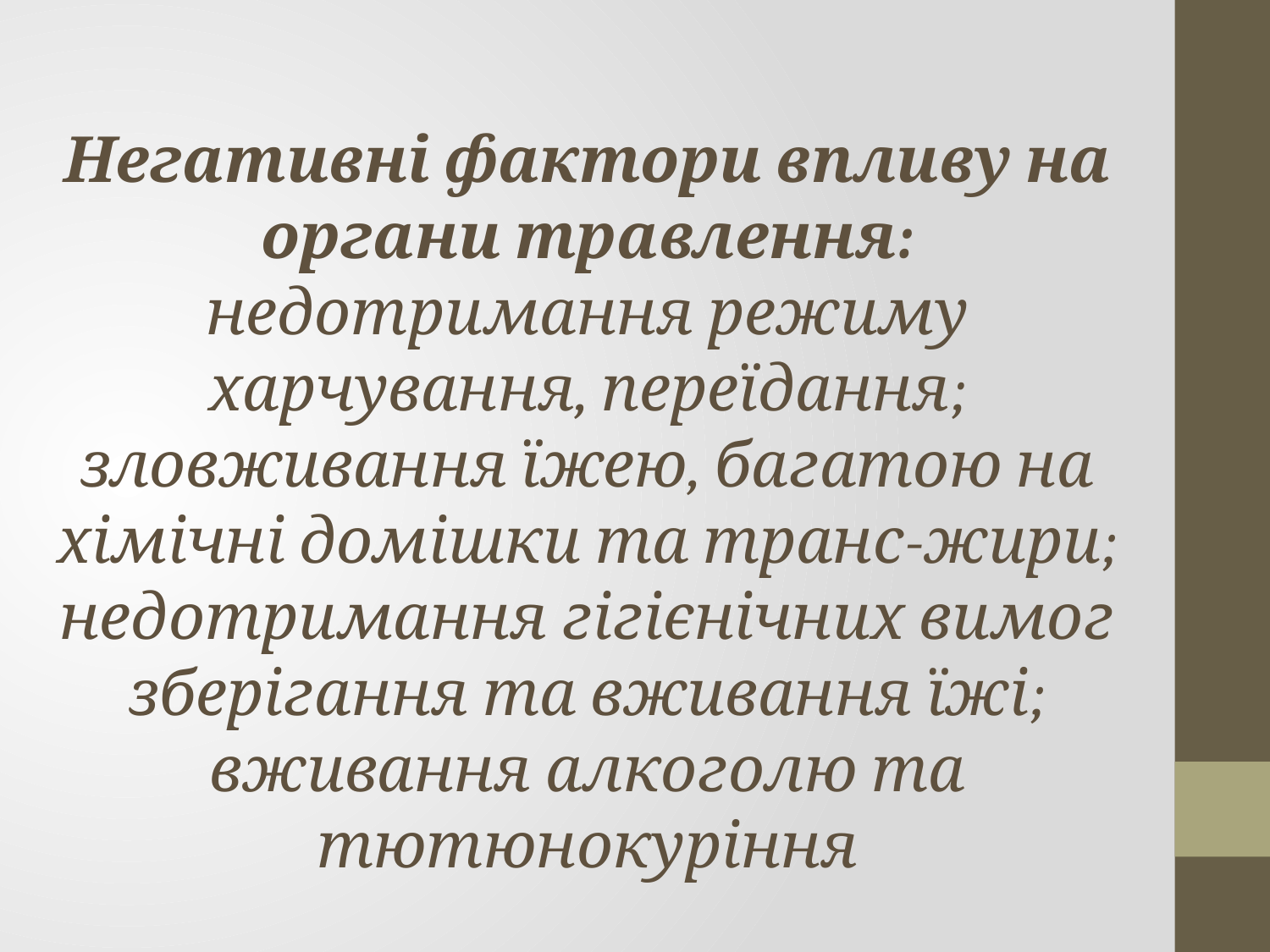

Негативні фактори впливу на органи травлення: недотримання режиму харчування, переїдання; зловживання їжею, багатою на хімічні домішки та транс-жири; недотримання гігієнічних вимог зберігання та вживання їжі; вживання алкоголю та тютюнокуріння